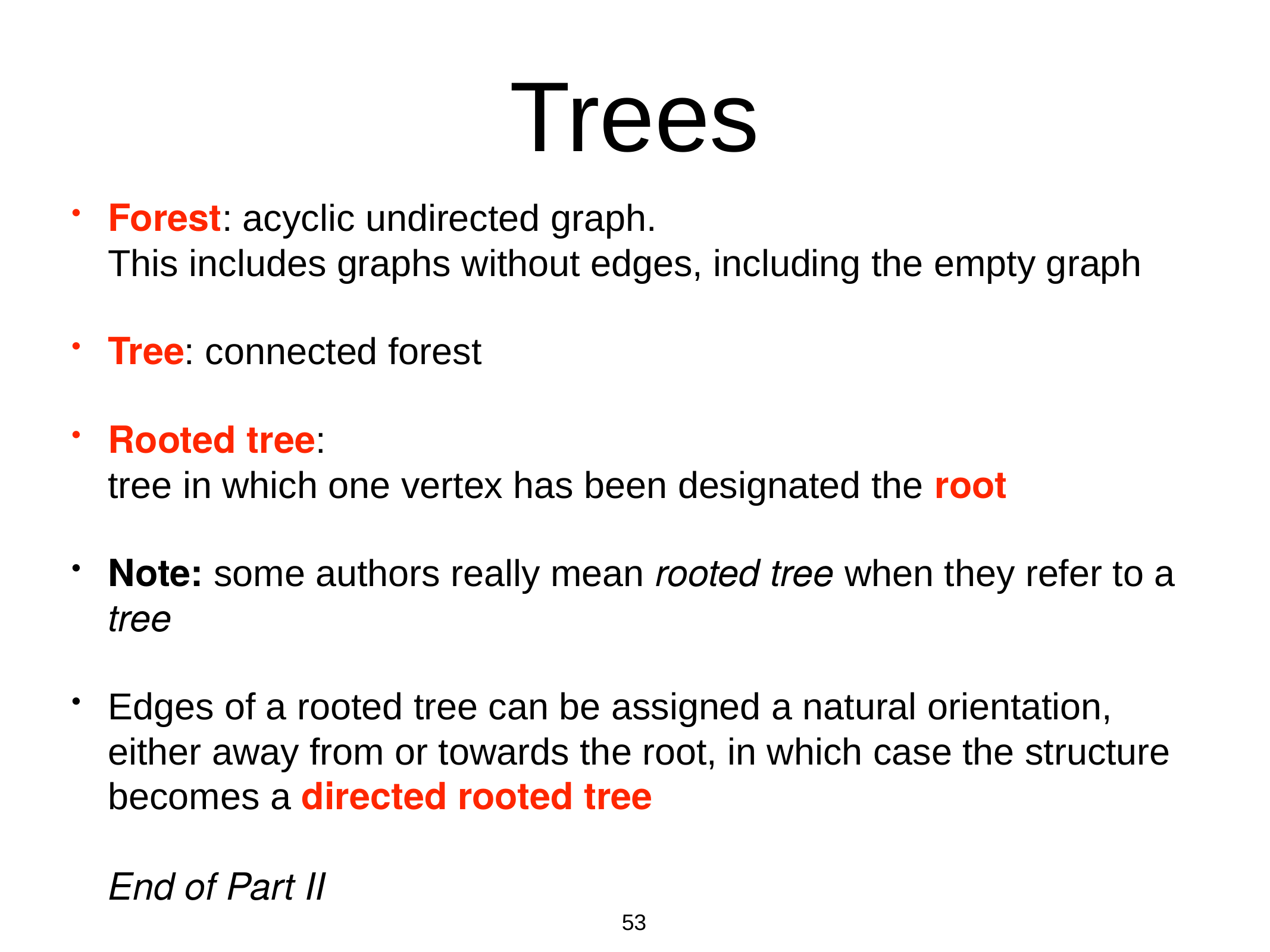

53
# Trees
Forest: acyclic undirected graph.
This includes graphs without edges, including the empty graph
Tree: connected forest
Rooted tree:
tree in which one vertex has been designated the root
Note: some authors really mean rooted tree when they refer to a tree
Edges of a rooted tree can be assigned a natural orientation, either away from or towards the root, in which case the structure becomes a directed rooted tree
End of Part II